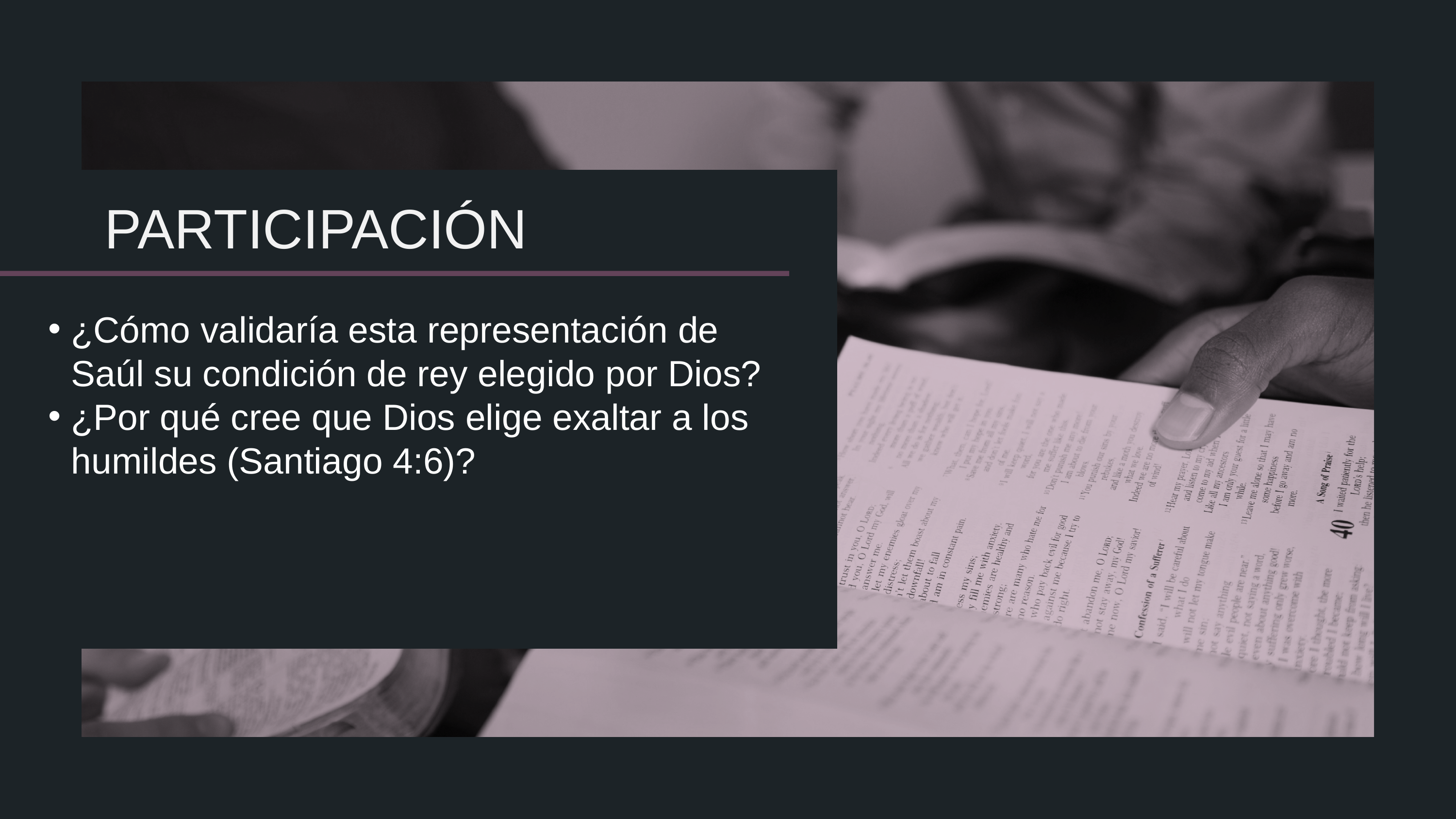

¿Cómo validaría esta representación de Saúl su condición de rey elegido por Dios?
¿Por qué cree que Dios elige exaltar a los humildes (Santiago 4:6)?